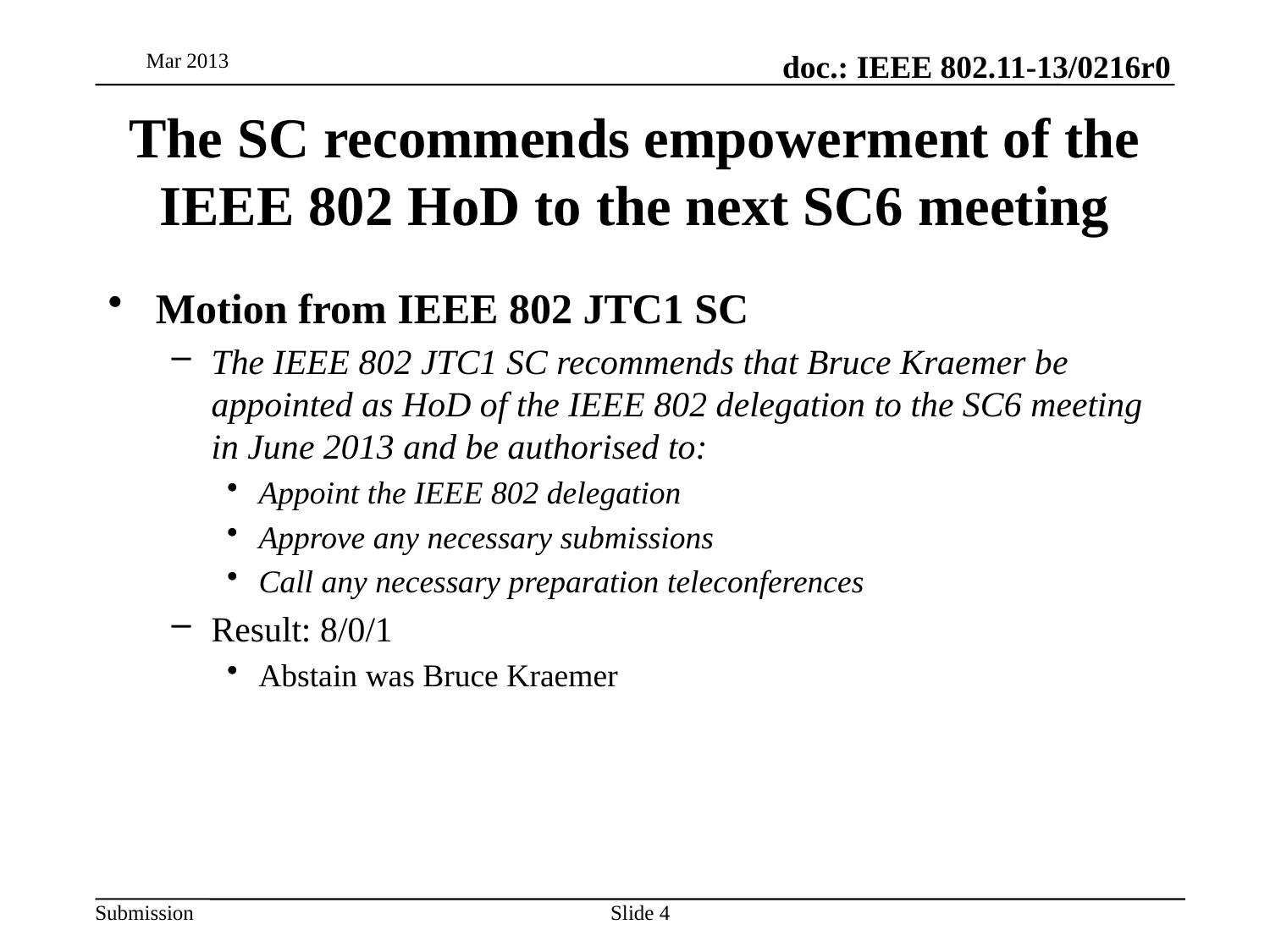

Mar 2013
# The SC recommends empowerment of the IEEE 802 HoD to the next SC6 meeting
Motion from IEEE 802 JTC1 SC
The IEEE 802 JTC1 SC recommends that Bruce Kraemer be appointed as HoD of the IEEE 802 delegation to the SC6 meeting in June 2013 and be authorised to:
Appoint the IEEE 802 delegation
Approve any necessary submissions
Call any necessary preparation teleconferences
Result: 8/0/1
Abstain was Bruce Kraemer
Slide 4